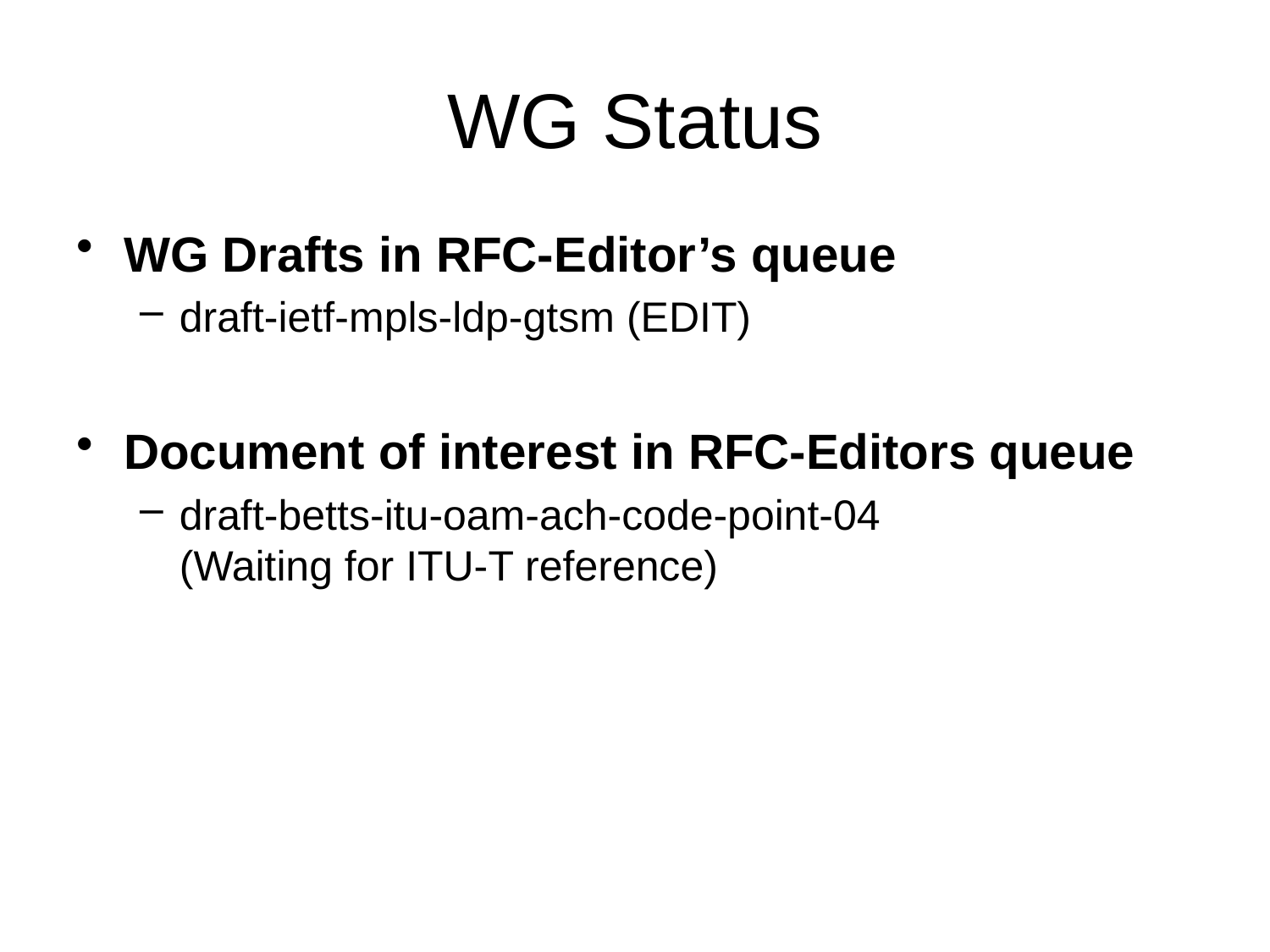

# WG Status
WG Drafts in RFC-Editor’s queue
draft-ietf-mpls-ldp-gtsm (EDIT)

Document of interest in RFC-Editors queue
draft-betts-itu-oam-ach-code-point-04
(Waiting for ITU-T reference)